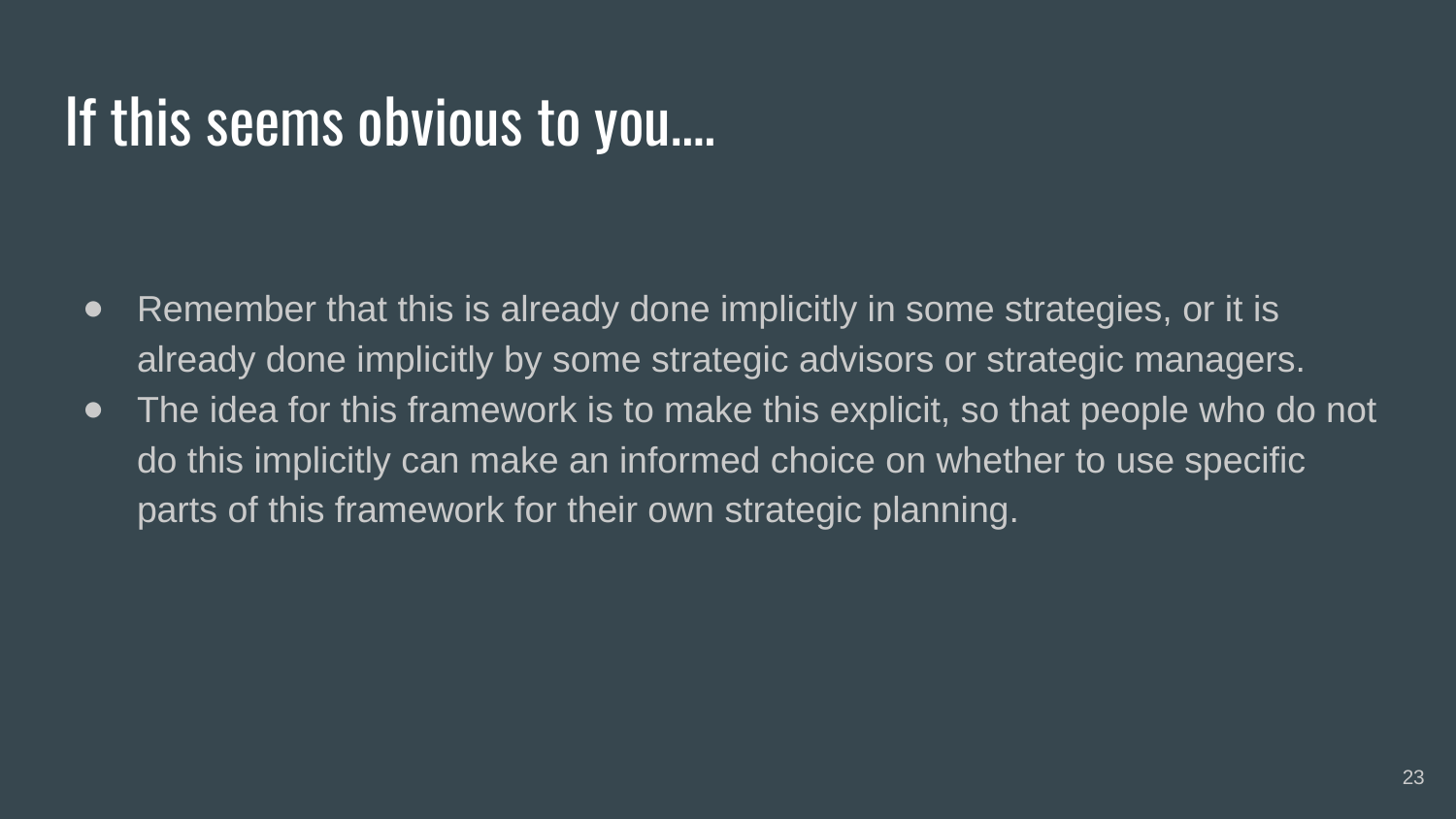

# If this seems obvious to you….
Remember that this is already done implicitly in some strategies, or it is already done implicitly by some strategic advisors or strategic managers.
The idea for this framework is to make this explicit, so that people who do not do this implicitly can make an informed choice on whether to use specific parts of this framework for their own strategic planning.
23